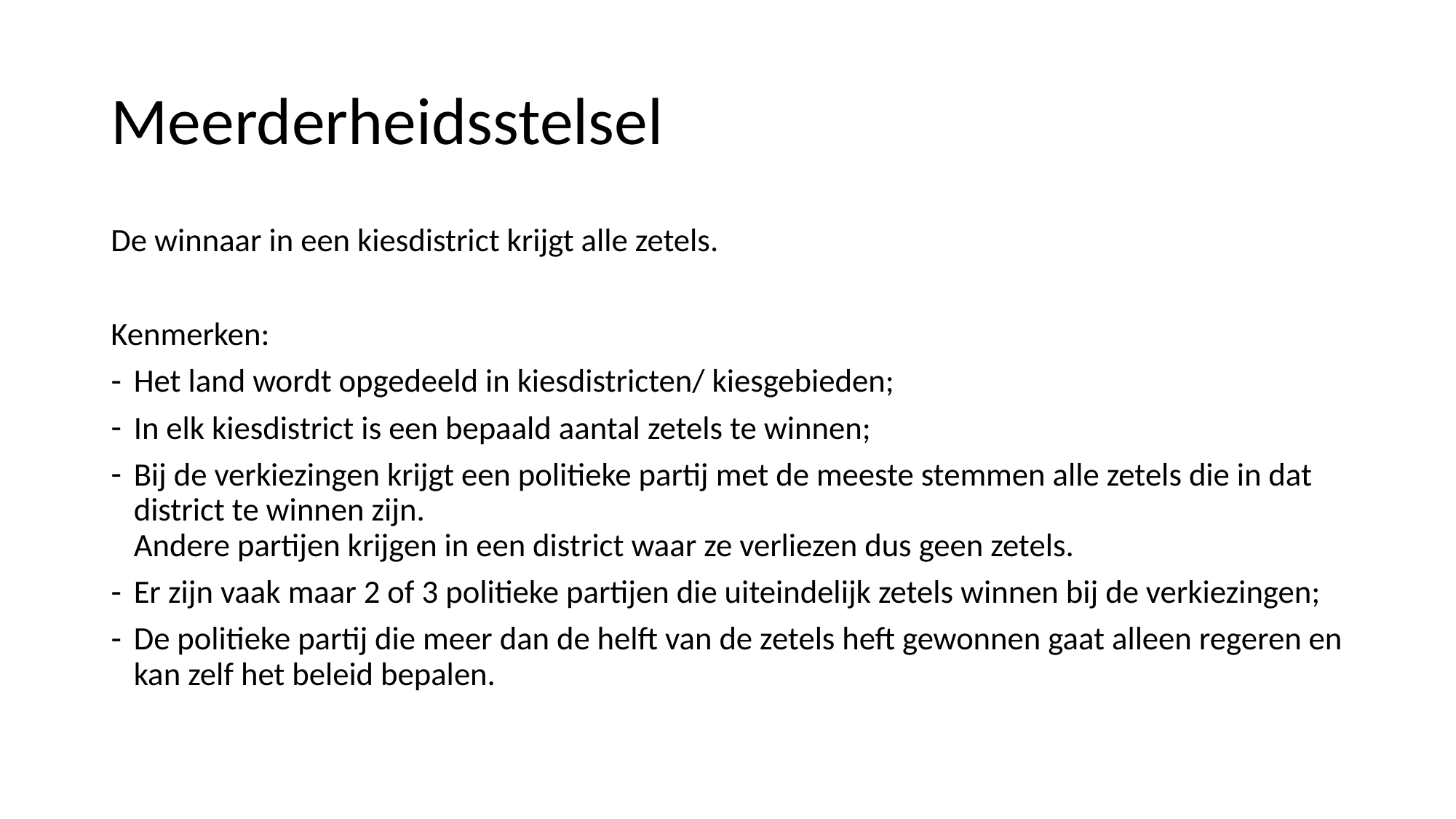

# Meerderheidsstelsel
De winnaar in een kiesdistrict krijgt alle zetels.

Kenmerken:
Het land wordt opgedeeld in kiesdistricten/ kiesgebieden;
In elk kiesdistrict is een bepaald aantal zetels te winnen;
Bij de verkiezingen krijgt een politieke partij met de meeste stemmen alle zetels die in dat district te winnen zijn.
Andere partijen krijgen in een district waar ze verliezen dus geen zetels.
Er zijn vaak maar 2 of 3 politieke partijen die uiteindelijk zetels winnen bij de verkiezingen;
De politieke partij die meer dan de helft van de zetels heft gewonnen gaat alleen regeren en kan zelf het beleid bepalen.